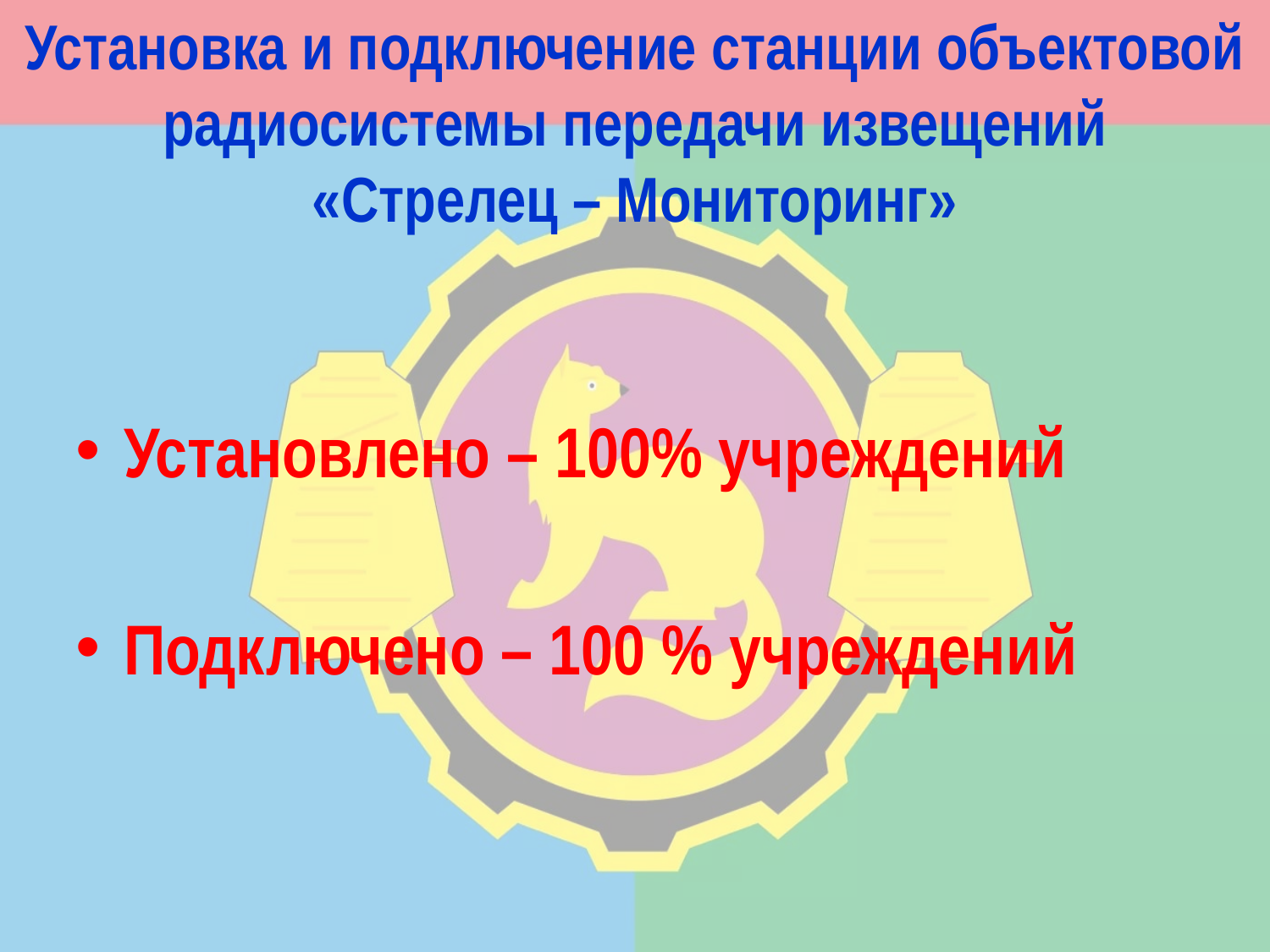

Установка и подключение станции объектовой радиосистемы передачи извещений
«Стрелец – Мониторинг»

Установлено – 100% учреждений

Подключено – 100 % учреждений